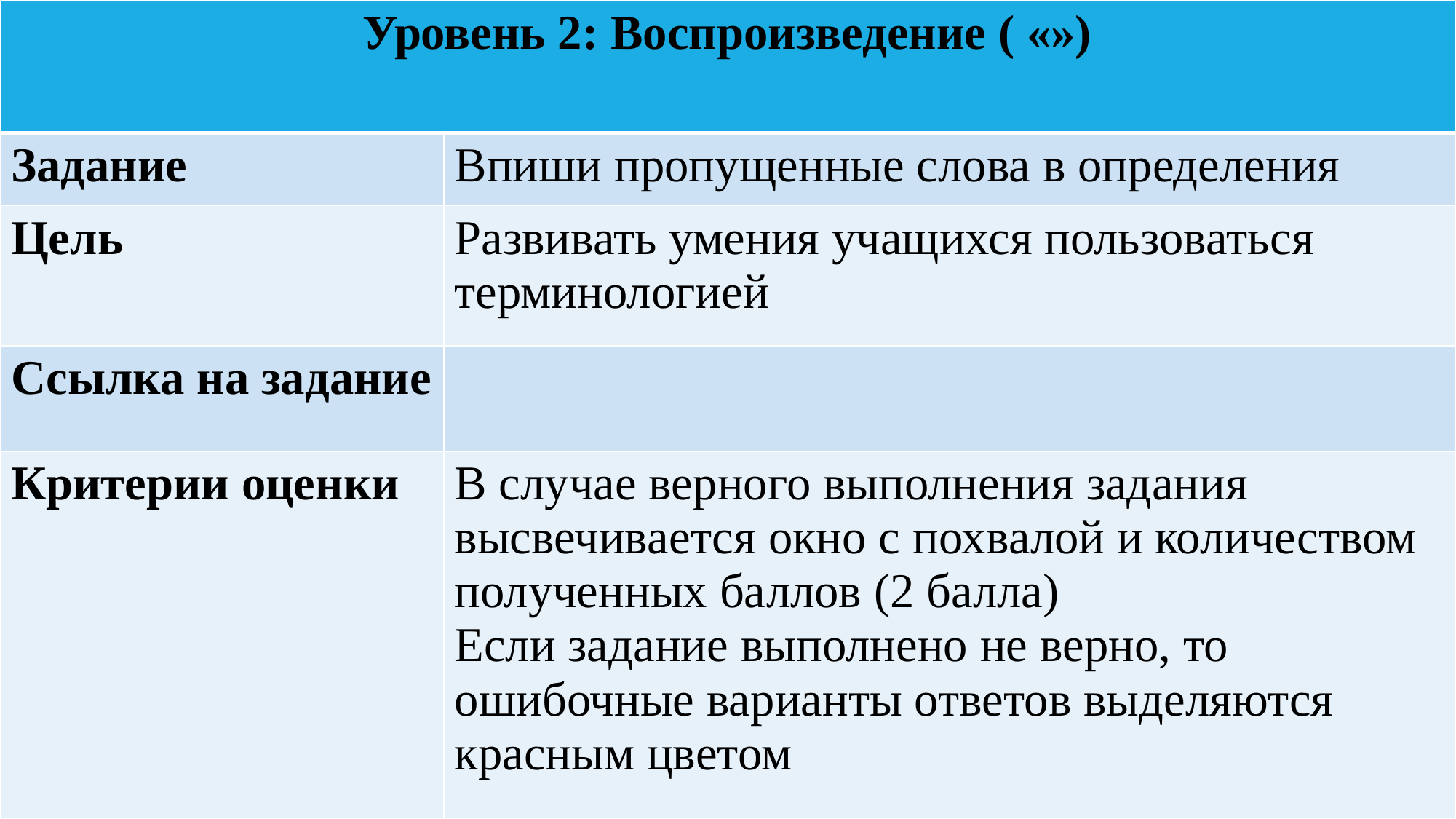

| Уровень 2: Воспроизведение ( «») |  |
| --- | --- |
| Задание | Впиши пропущенные слова в определения |
| Цель | Развивать умения учащихся пользоваться терминологией |
| Ссылка на задание |  |
| Критерии оценки | В случае верного выполнения задания высвечивается окно с похвалой и количеством полученных баллов (2 балла) Если задание выполнено не верно, то ошибочные варианты ответов выделяются красным цветом |